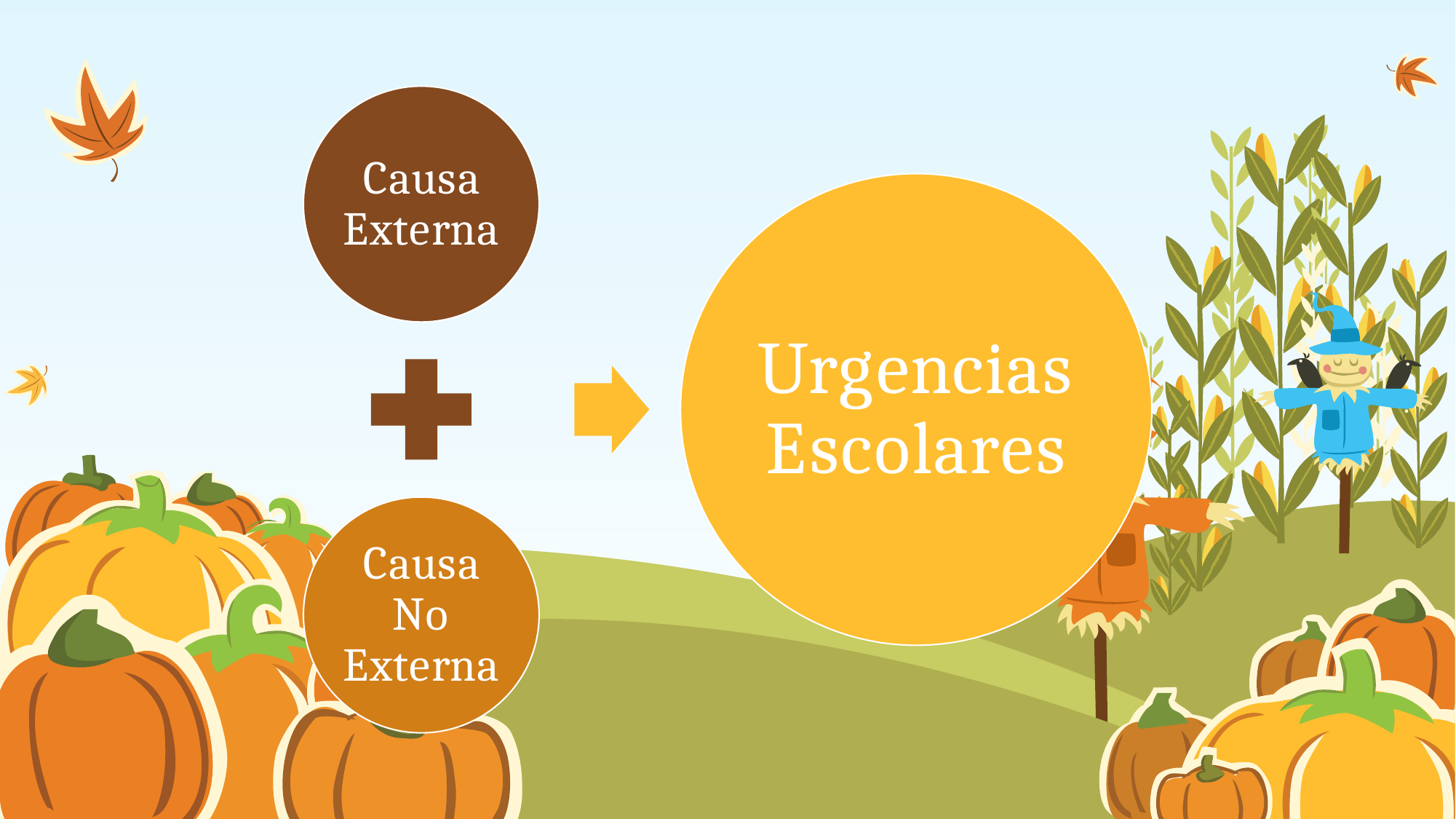

Causa Externa

Causa No Externa

Urgencias Escolares
#